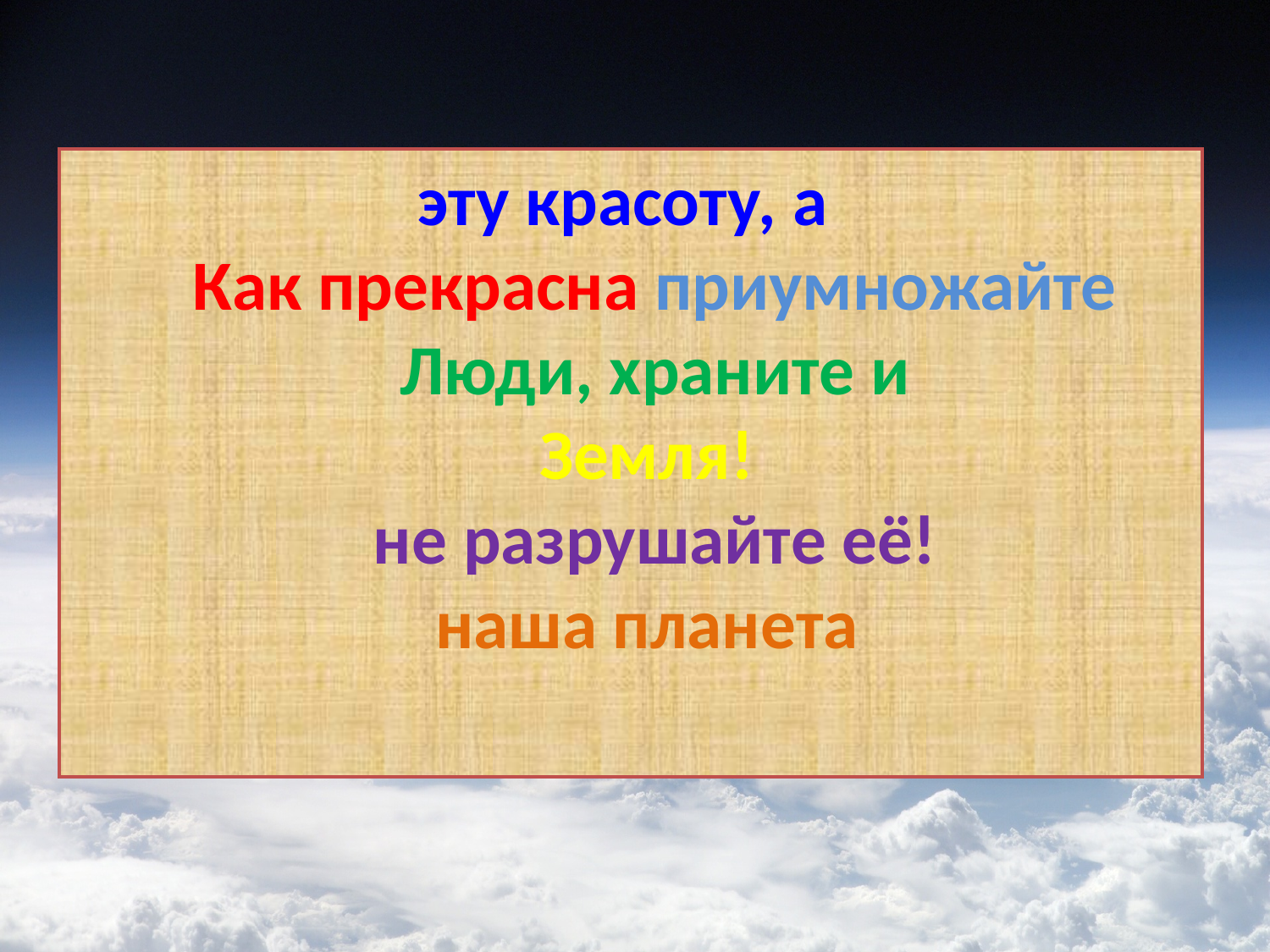

эту красоту, а 
Как прекрасна приумножайте
Люди, храните и
Земля! 
не разрушайте её!
наша планета